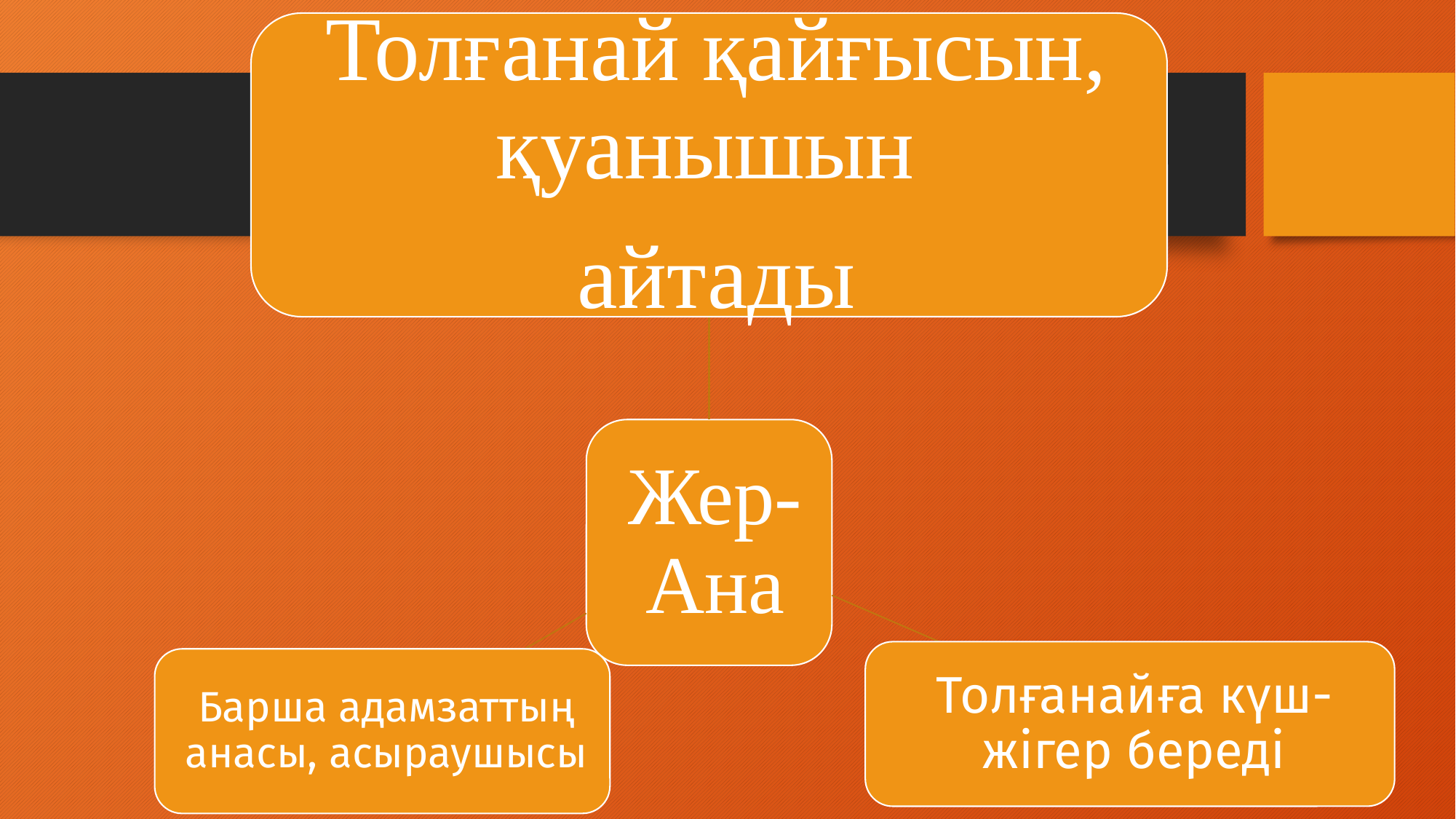

Жер-Ана
Толғанай қайғысын, қуанышын
айтады
Толғанайға күш-жігер береді
Барша адамзаттың анасы, асыраушысы
# Жер-Ана